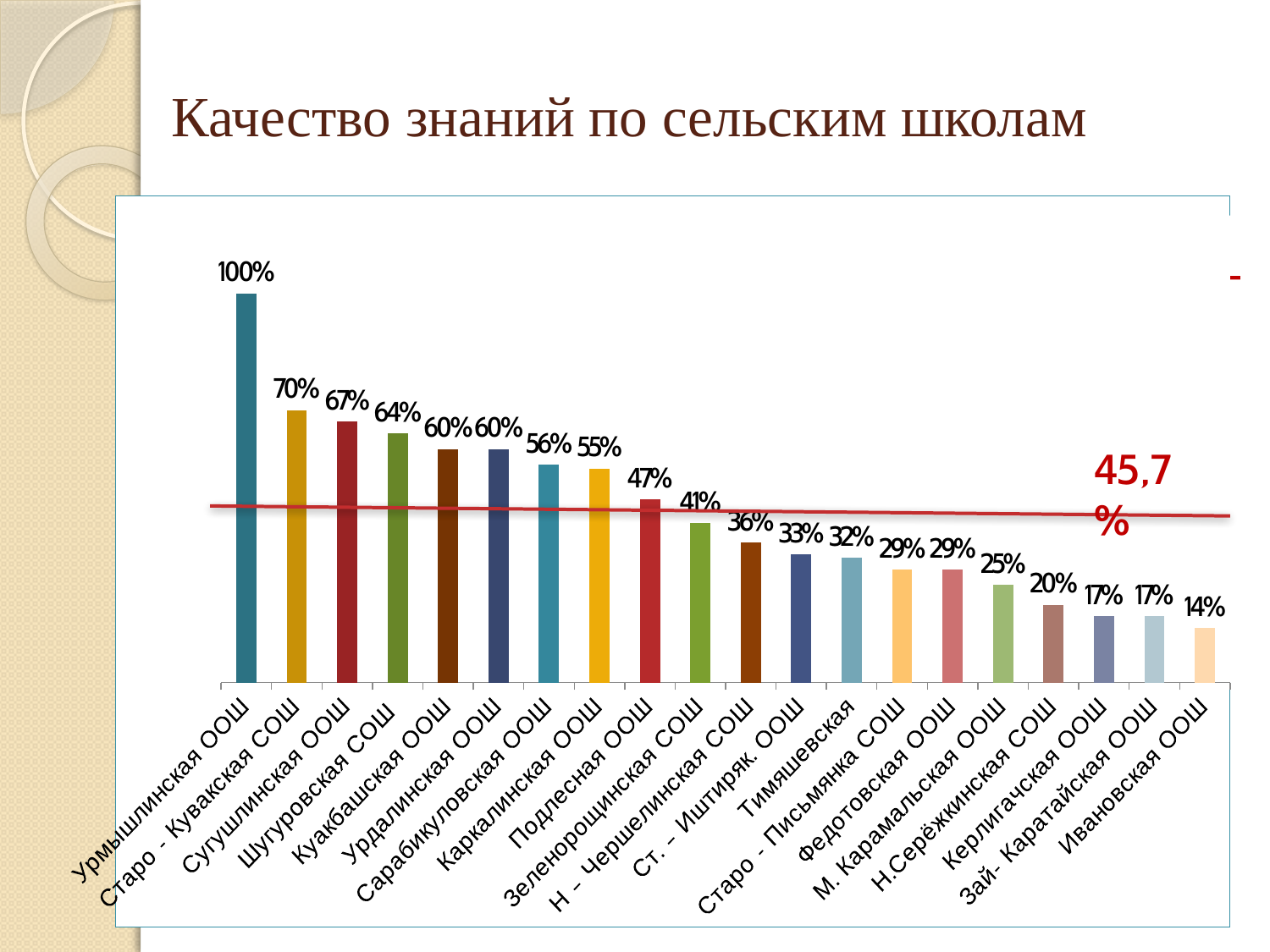

# Качество знаний по сельским школам

### Chart

| Category | Ряд 1 |
|---|---|
| Урмышлинская ООШ | 1.0 |
| Старо - Кувакская СОШ | 0.7000000000000006 |
| Сугушлинская ООШ | 0.6700000000000037 |
| Шугуровская СОШ  | 0.6400000000000031 |
| Куакбашская ООШ | 0.6000000000000006 |
| Урдалинская ООШ | 0.6000000000000006 |
| Сарабикуловская ООШ | 0.56 |
| Каркалинская ООШ | 0.55 |
| Подлесная ООШ | 0.4700000000000001 |
| Зеленорощинская СОШ | 0.4100000000000003 |
| Н – Чершелинская СОШ | 0.3600000000000003 |
| Ст. – Иштиряк. ООШ | 0.33000000000000185 |
| Тимяшевская | 0.32000000000000156 |
| Старо - Письмянка СОШ | 0.2900000000000003 |
| Федотовская ООШ | 0.2900000000000003 |
| М. Карамальская ООШ | 0.25 |
| Н.Серёжкинская СОШ | 0.2 |
| Керлигачская ООШ | 0.17 |
| Зай- Каратайская ООШ | 0.17 |
| Ивановская ООШ | 0.14 |

45,7%